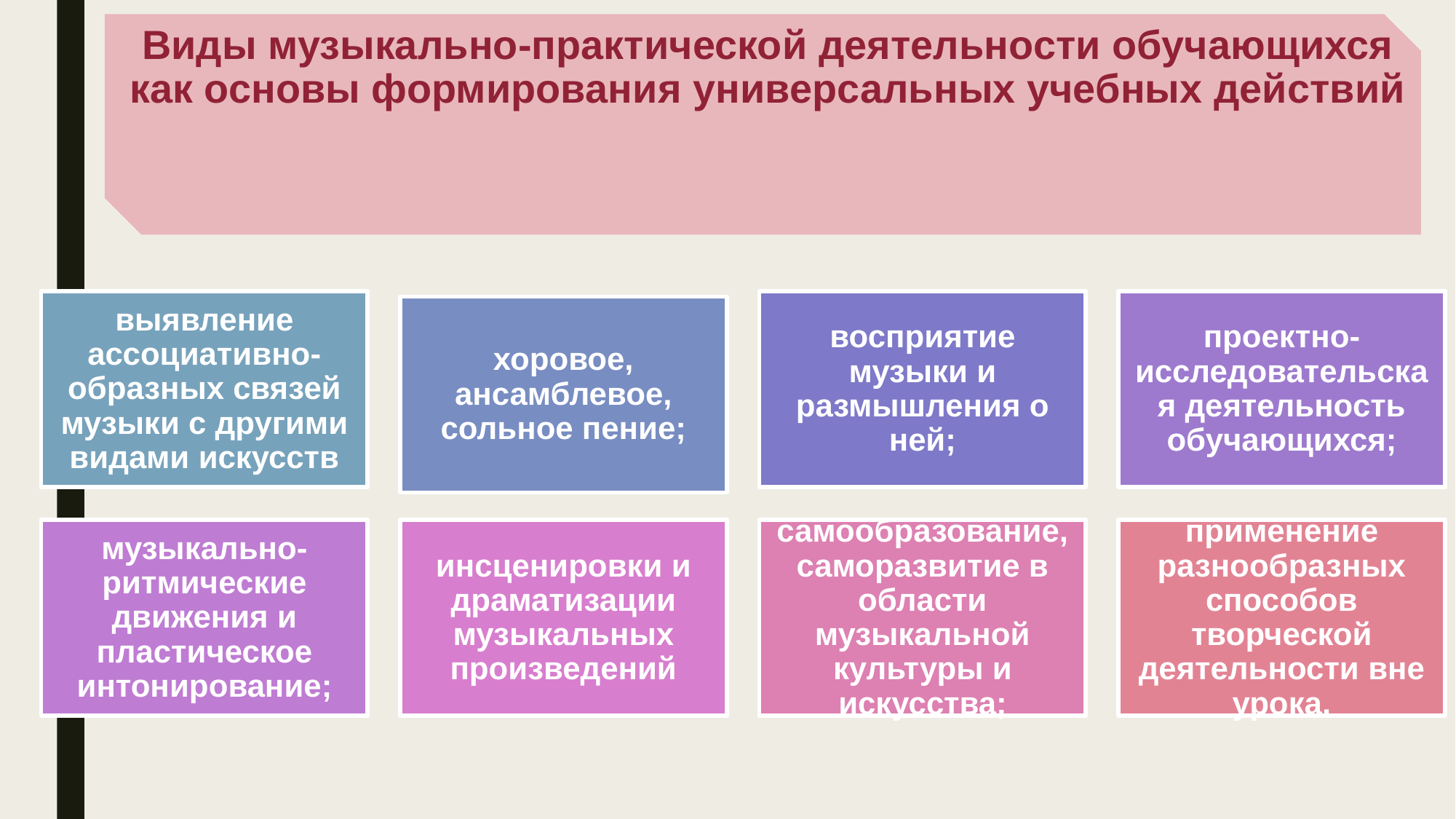

# Виды музыкально-практической деятельности обучающихся как основы формирования универсальных учебных действий
выявление ассоциативно-образных связей музыки с другими видами искусств
хоровое, ансамблевое, сольное пение;
восприятие музыки и размышления о ней;
проектно-исследовательская деятельность обучающихся;
музыкально-ритмические движения и пластическое интонирование;
инсценировки и драматизации музыкальных произведений
самообразование, саморазвитие в области музыкальной культуры и искусства;
применение разнообразных способов творческой деятельности вне урока.